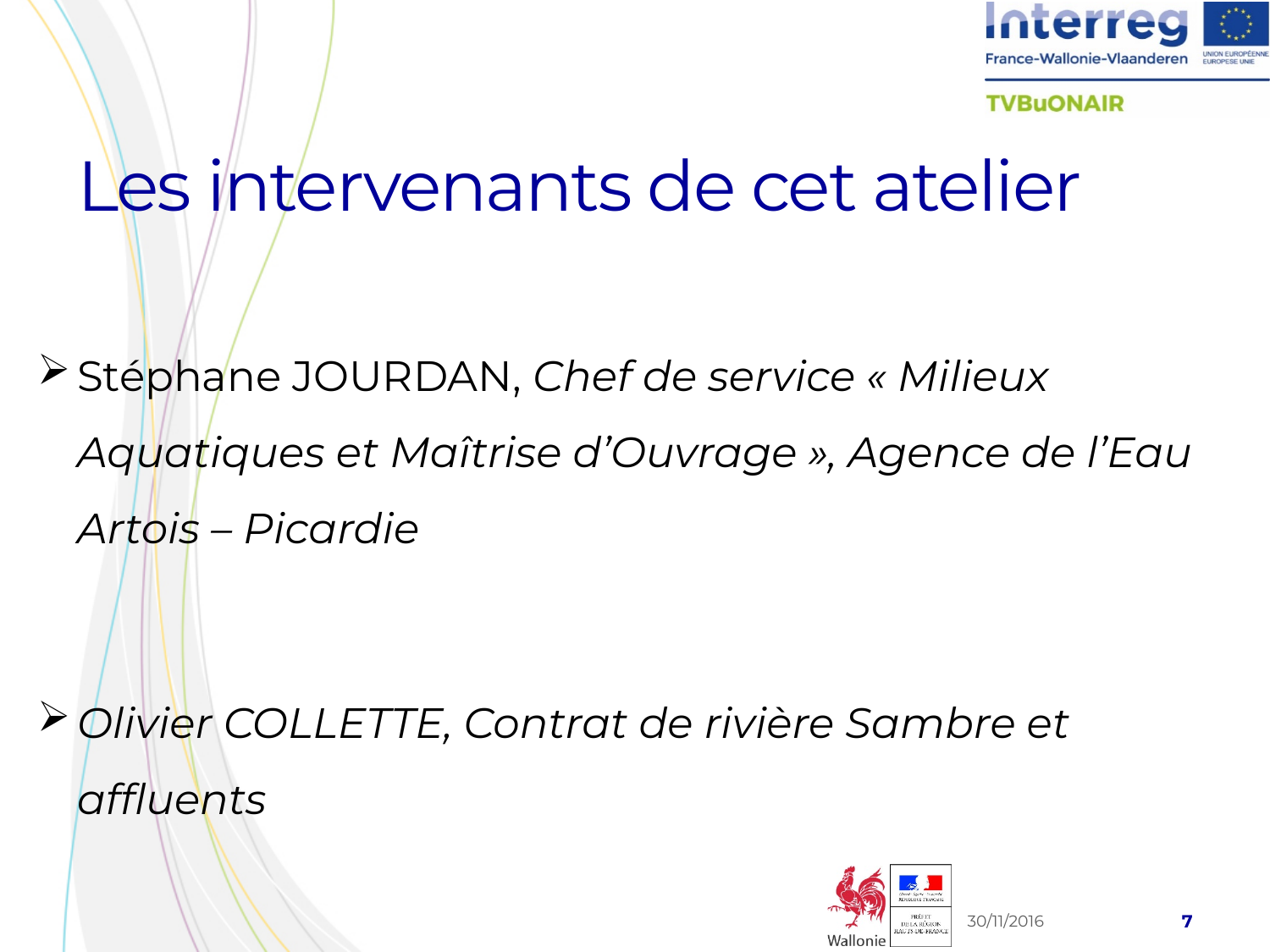

Les intervenants de cet atelier
Stéphane JOURDAN, Chef de service « Milieux Aquatiques et Maîtrise d’Ouvrage », Agence de l’Eau Artois – Picardie

Olivier COLLETTE, Contrat de rivière Sambre et affluents

30/11/2016
7